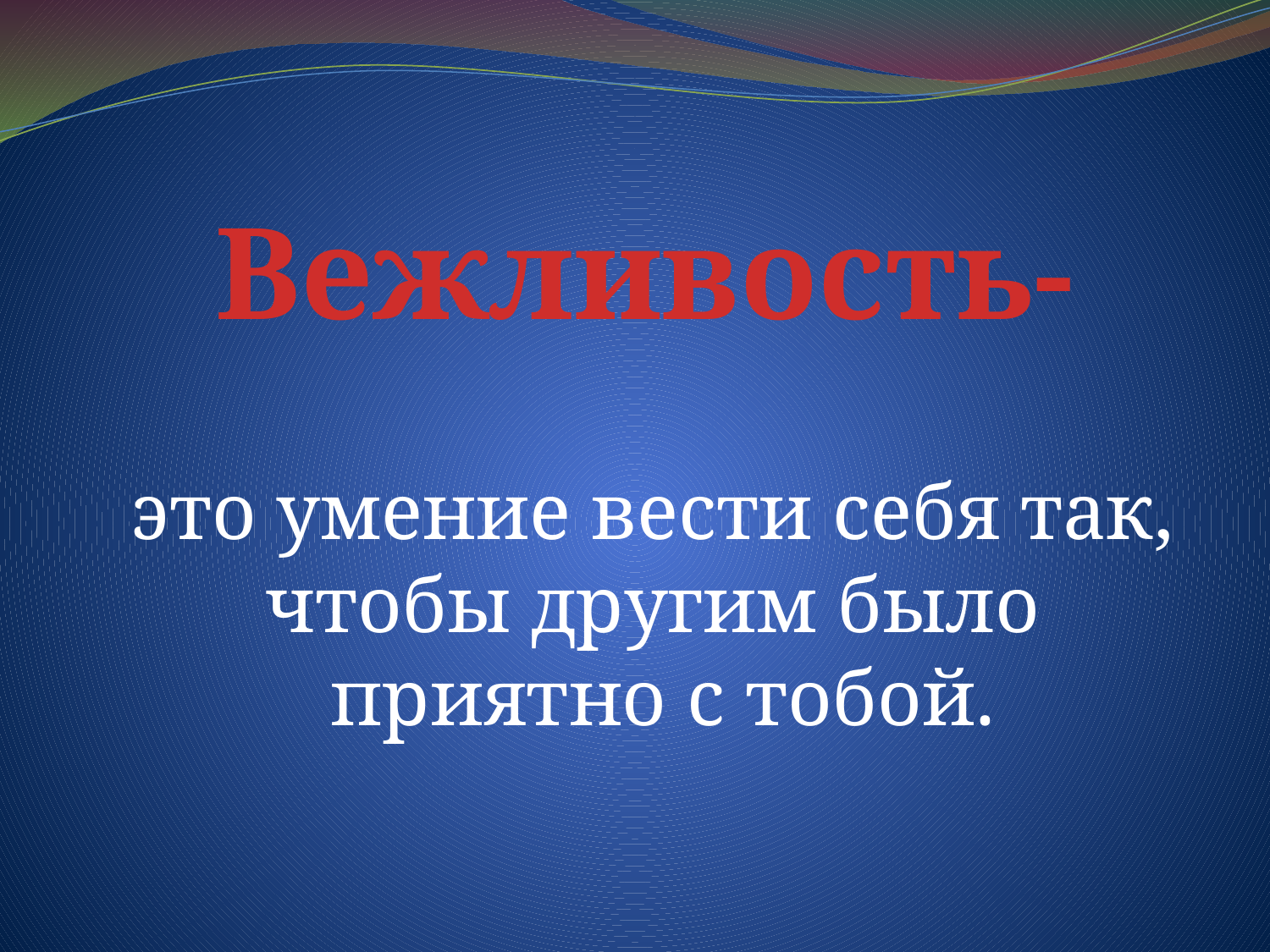

Вежливость-
это умение вести себя так,
чтобы другим было
приятно с тобой.